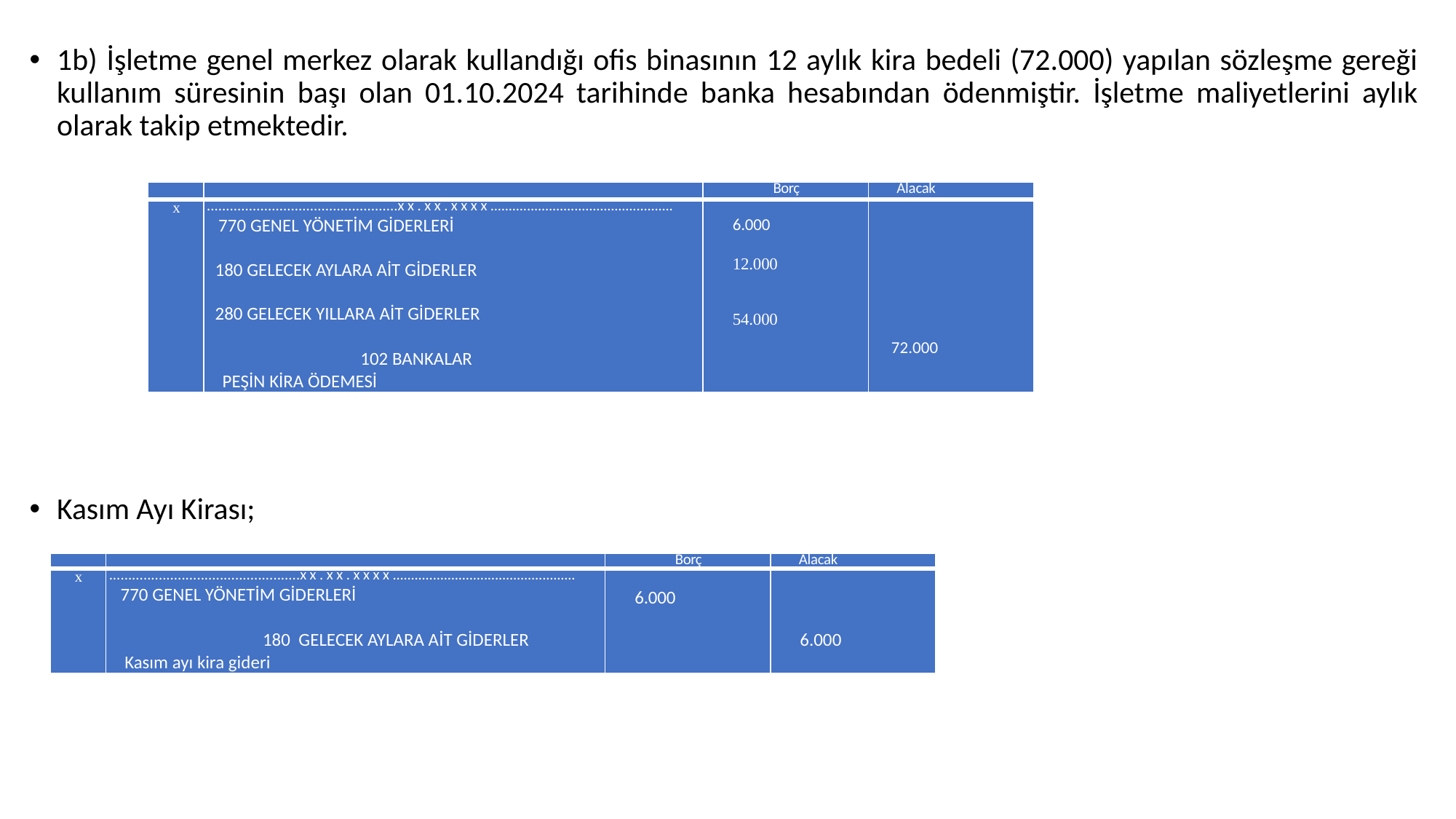

1b) İşletme genel merkez olarak kullandığı ofis binasının 12 aylık kira bedeli (72.000) yapılan sözleşme gereği kullanım süresinin başı olan 01.10.2024 tarihinde banka hesabından ödenmiştir. İşletme maliyetlerini aylık olarak takip etmektedir.

Kasım Ayı Kirası;

|  |  | Borç | Alacak |
| --- | --- | --- | --- |
| x | ..................................................xx.xx.xxxx.................................................. 770 GENEL YÖNETİM GİDERLERİ 180 GELECEK AYLARA AİT GİDERLER 280 GELECEK YILLARA AİT GİDERLER 102 BANKALAR PEŞİN KİRA ÖDEMESİ | 6.000 12.000 54.000 | 72.000 |
|  |  | Borç | Alacak |
| --- | --- | --- | --- |
| x | ..................................................xx.xx.xxxx.................................................. 770 GENEL YÖNETİM GİDERLERİ 180 GELECEK AYLARA AİT GİDERLER Kasım ayı kira gideri | 6.000 | 6.000 |